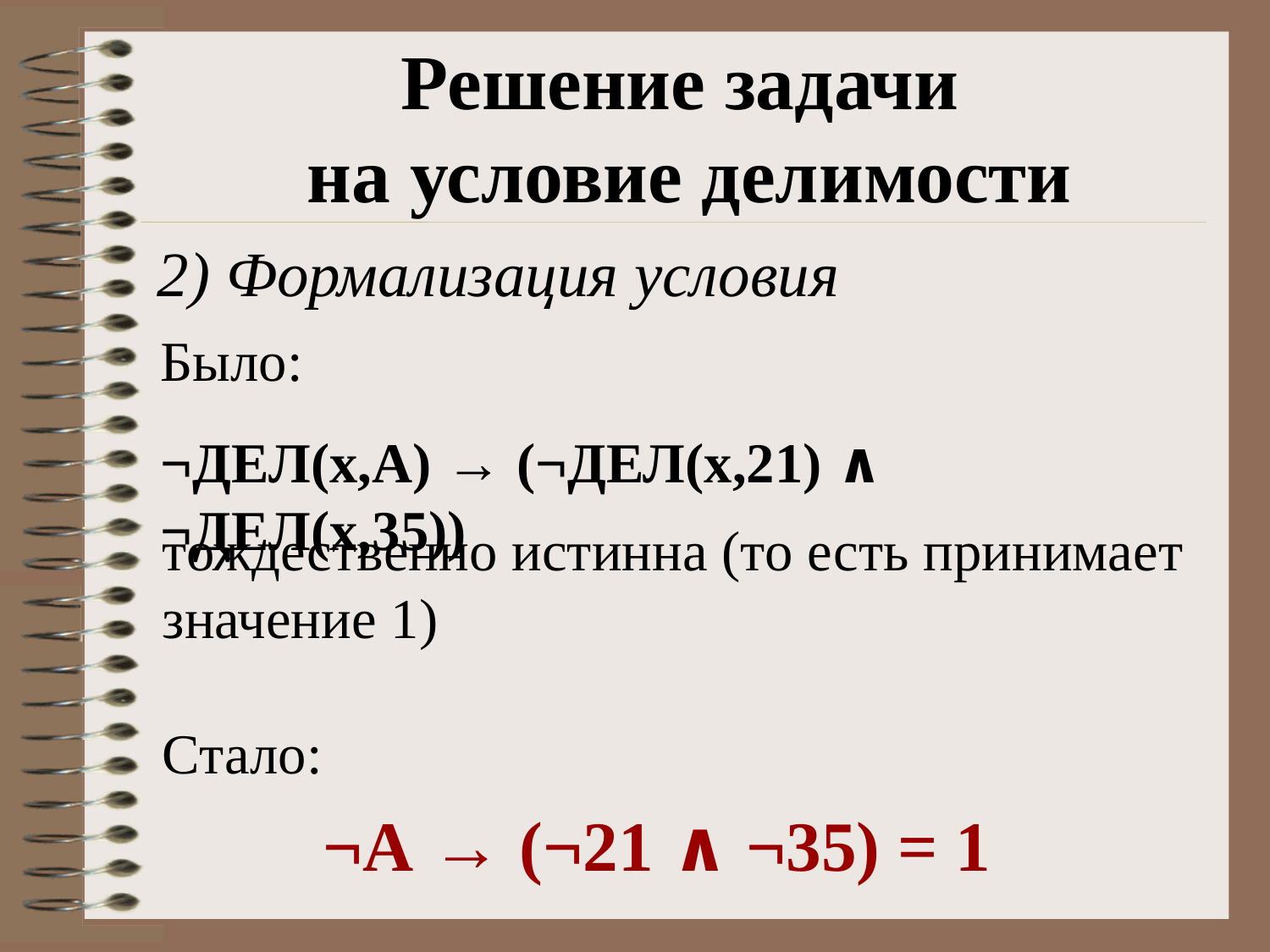

Решение задачи
на условие делимости
2) Формализация условия
Было:

¬ДЕЛ(x,А) → (¬ДЕЛ(x,21) ∧ ¬ДЕЛ(x,35))
тождественно истинна (то есть принимает значение 1)

Стало:
¬А → (¬21 ∧ ¬35) = 1